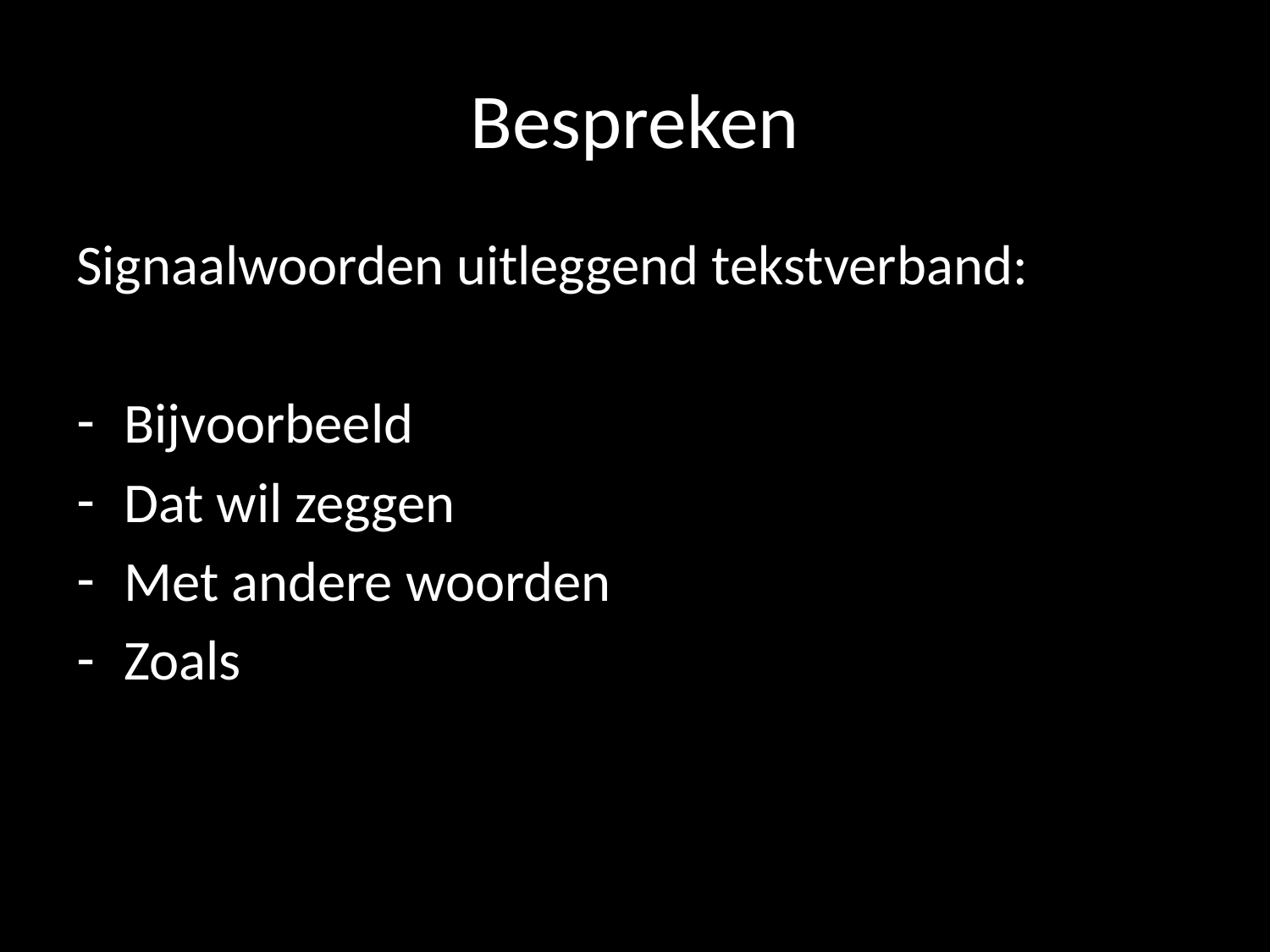

# Bespreken
Signaalwoorden uitleggend tekstverband:

Bijvoorbeeld
Dat wil zeggen
Met andere woorden
Zoals